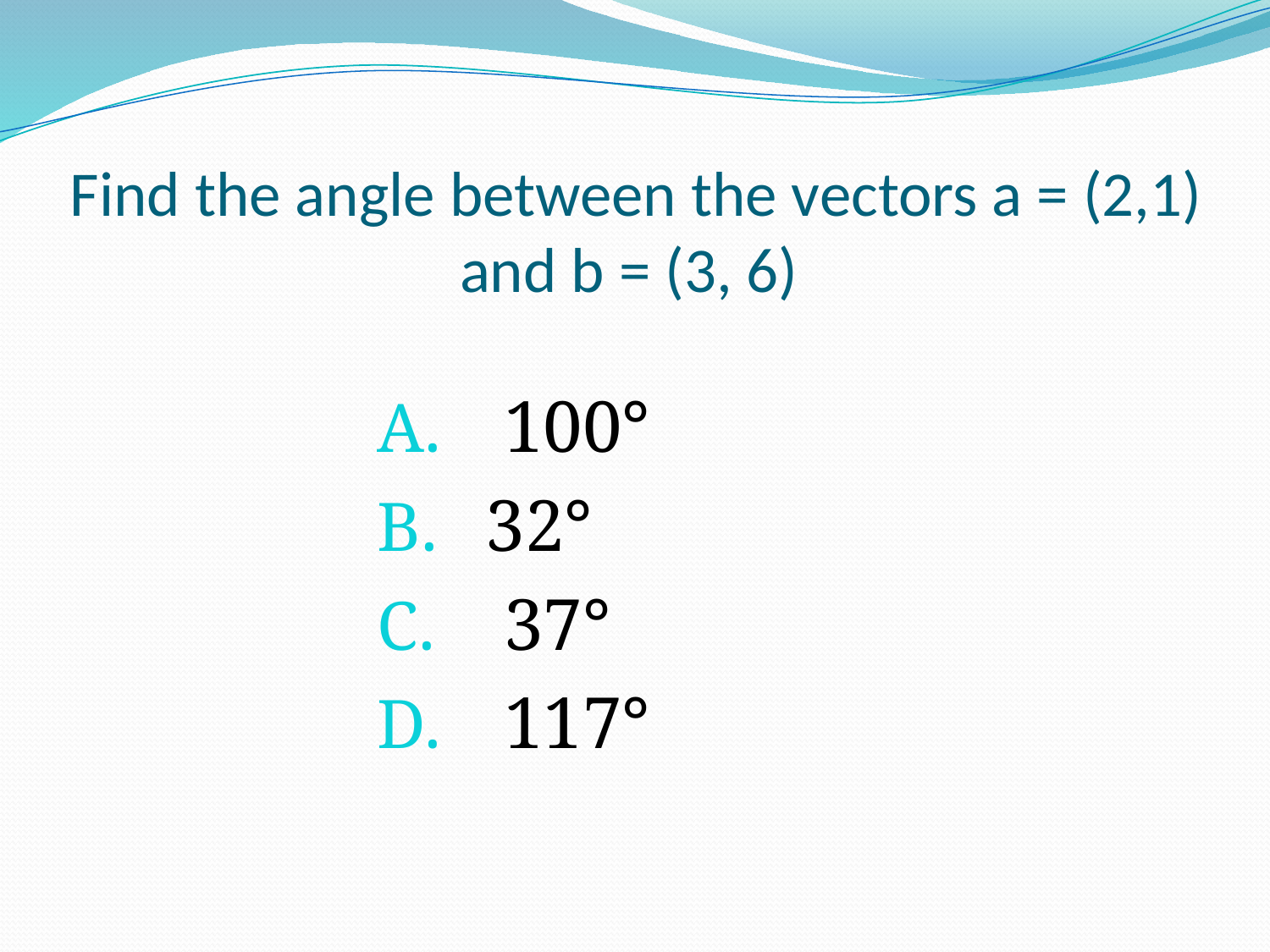

# Find the angle between the vectors a = (2,1) and b = (3, 6)
   100°
  32°
   37°
   117°